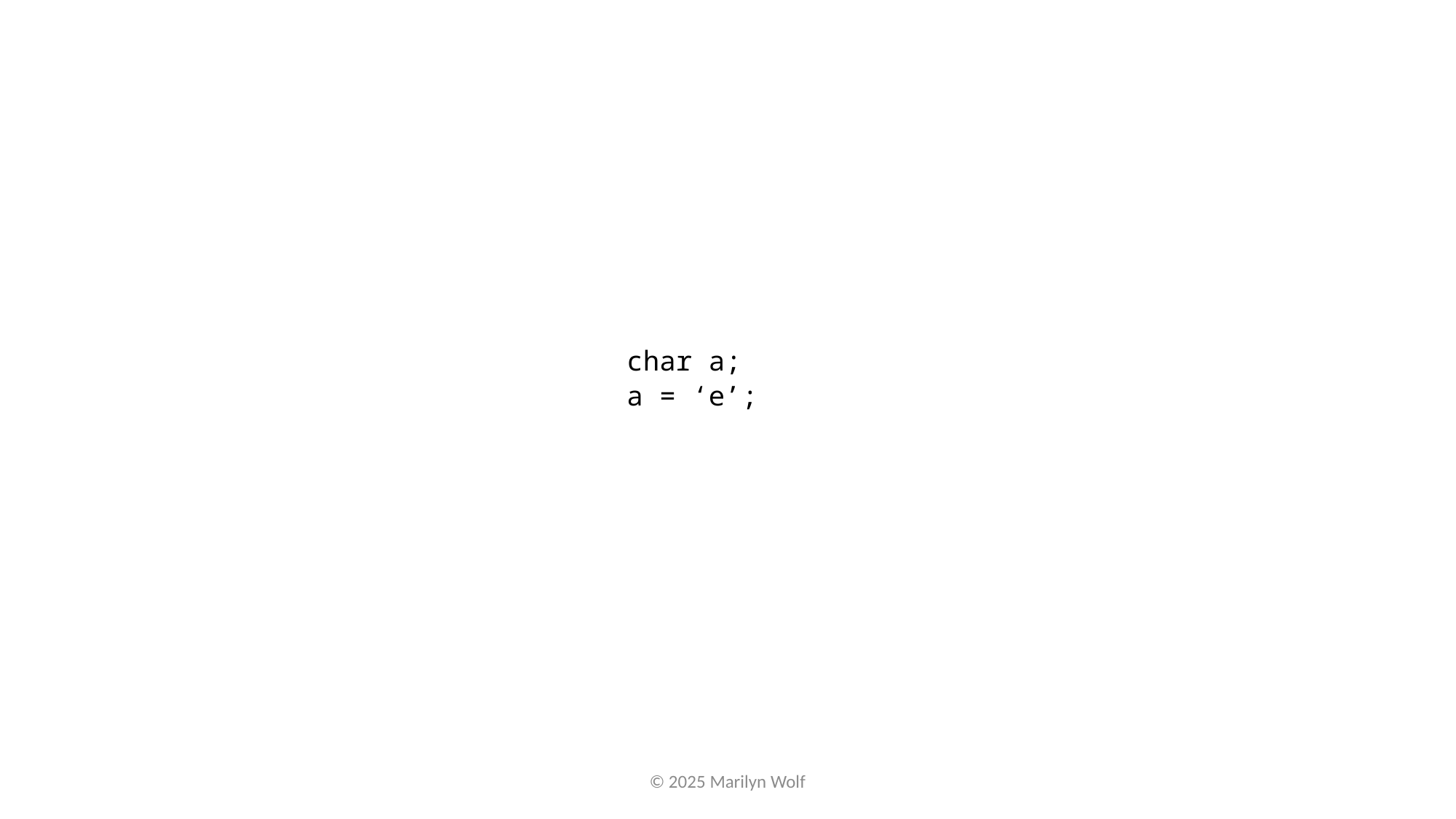

char a;
a = ‘e’;
© 2025 Marilyn Wolf